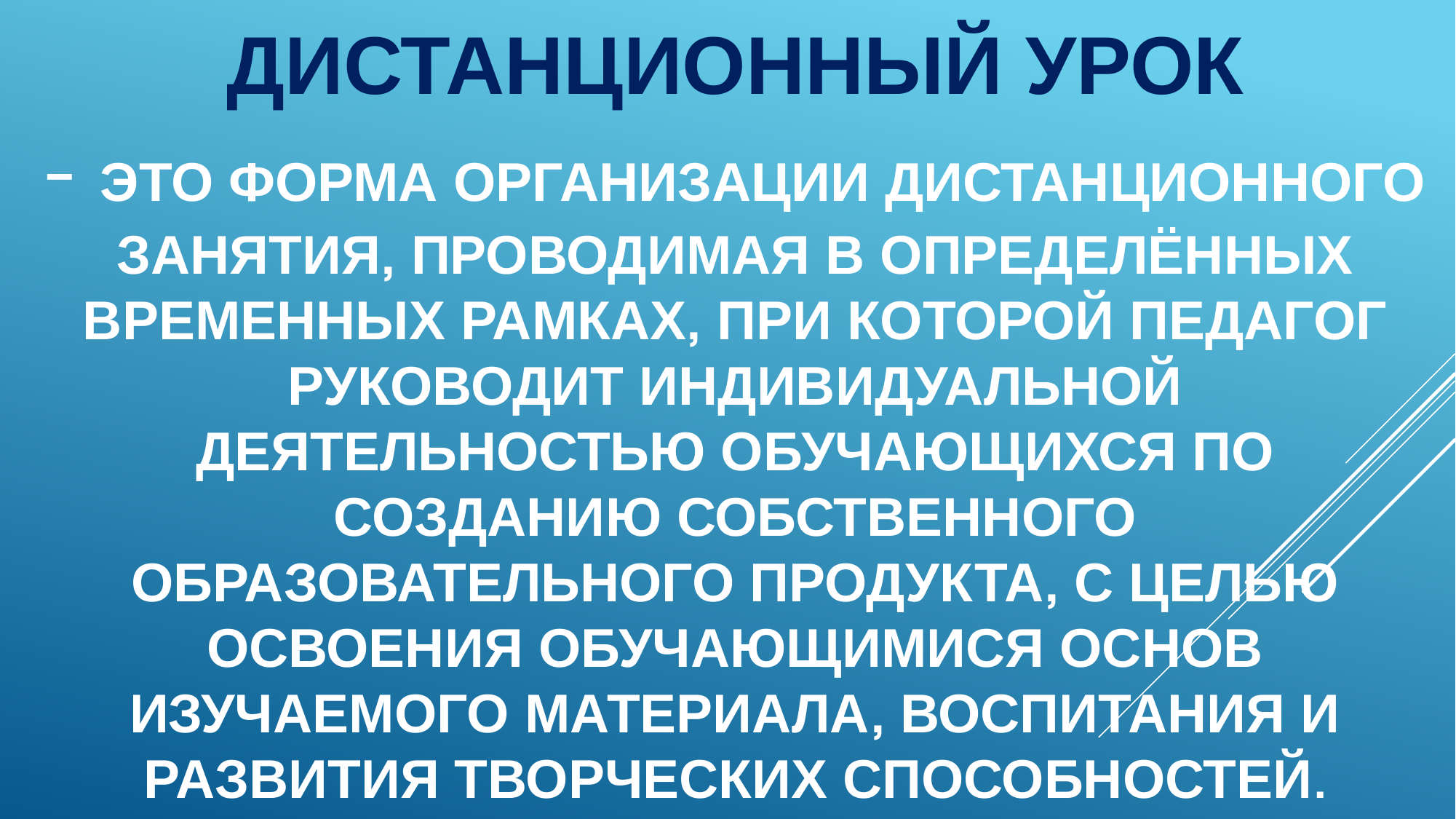

# Дистанционный урок - это форма организации дистанционного занятия, проводимая в определённых временных рамках, при которой педагог руководит индивидуальной деятельностью обучающихся по созданию собственного образовательного продукта, с целью освоения обучающимися основ изучаемого материала, воспитания и развития творческих способностей.